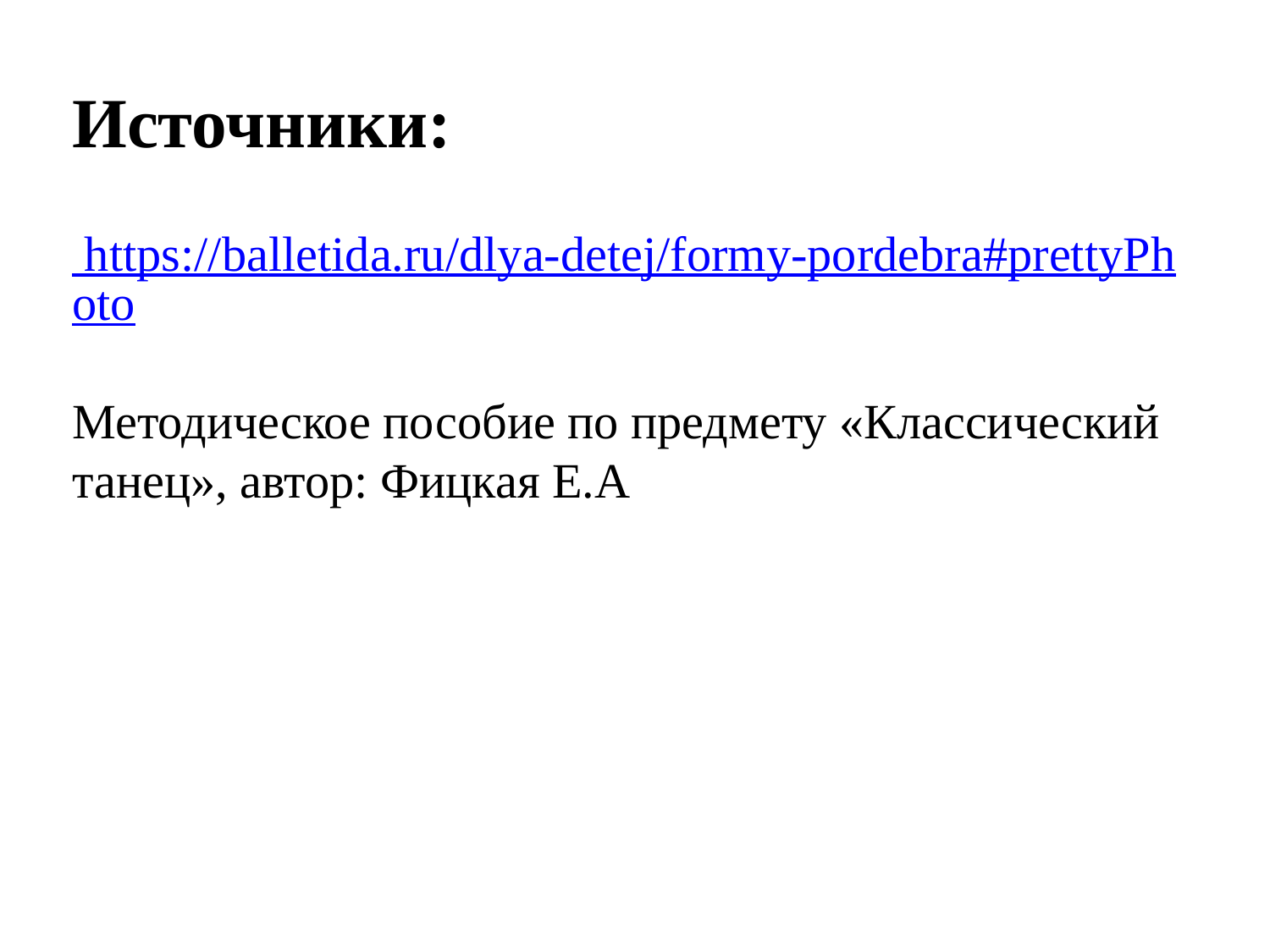

# Источники: https://balletida.ru/dlya-detej/formy-pordebra#prettyPhoto Методическое пособие по предмету «Классический танец», автор: Фицкая Е.А